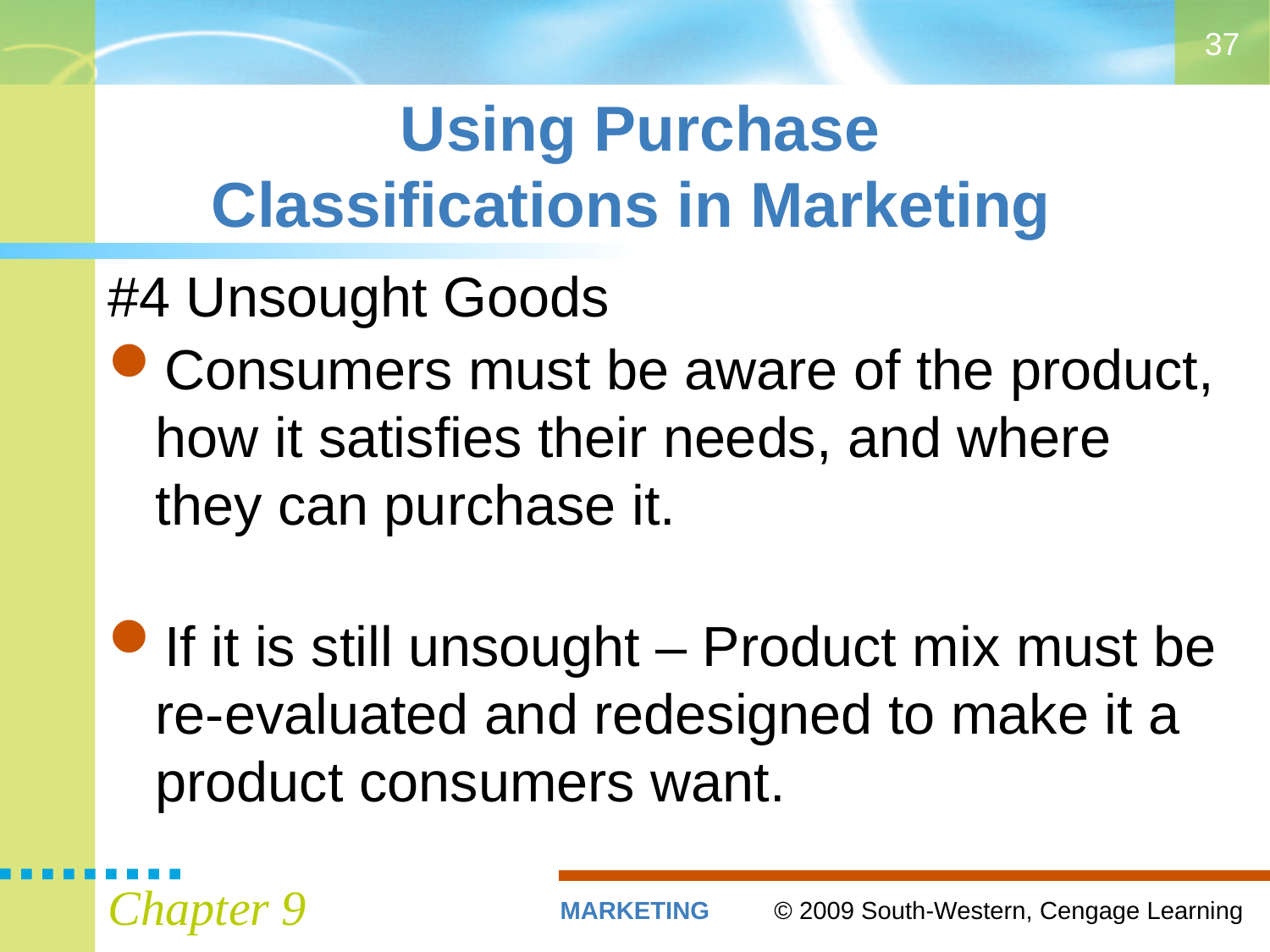

37
# Using Purchase Classifications in Marketing
#4 Unsought Goods
Consumers must be aware of the product, how it satisfies their needs, and where they can purchase it.
If it is still unsought – Product mix must be re-evaluated and redesigned to make it a product consumers want.
Chapter 9